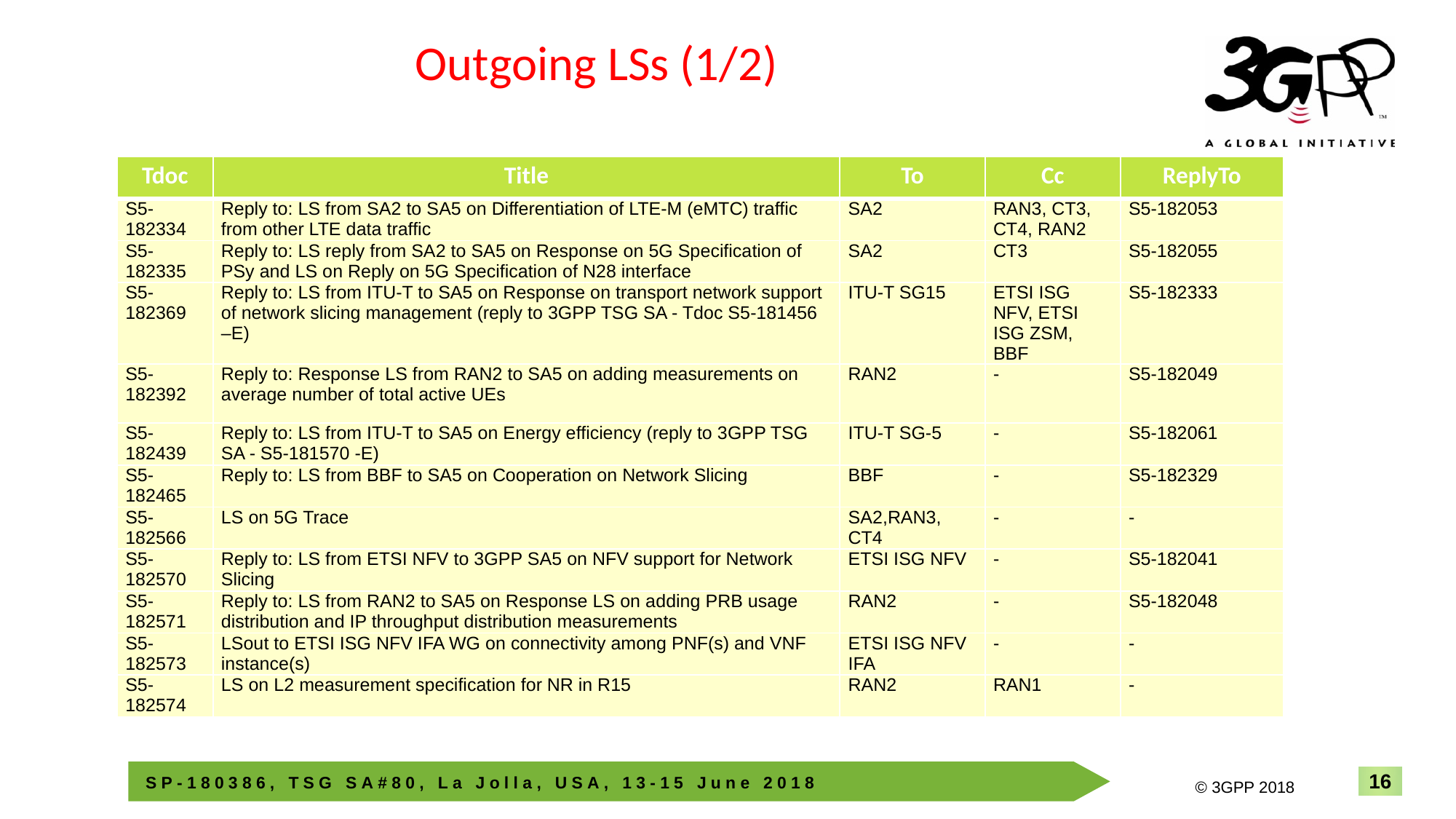

# Outgoing LSs (1/2)
| Tdoc | Title | To | Cc | ReplyTo |
| --- | --- | --- | --- | --- |
| S5-182334 | Reply to: LS from SA2 to SA5 on Differentiation of LTE-M (eMTC) traffic from other LTE data traffic | SA2 | RAN3, CT3, CT4, RAN2 | S5-182053 |
| S5-182335 | Reply to: LS reply from SA2 to SA5 on Response on 5G Specification of PSy and LS on Reply on 5G Specification of N28 interface | SA2 | CT3 | S5-182055 |
| S5-182369 | Reply to: LS from ITU-T to SA5 on Response on transport network support of network slicing management (reply to 3GPP TSG SA - Tdoc S5-181456 –E) | ITU-T SG15 | ETSI ISG NFV, ETSI ISG ZSM, BBF | S5-182333 |
| S5-182392 | Reply to: Response LS from RAN2 to SA5 on adding measurements on average number of total active UEs | RAN2 | - | S5-182049 |
| S5-182439 | Reply to: LS from ITU-T to SA5 on Energy efficiency (reply to 3GPP TSG SA - S5-181570 -E) | ITU-T SG-5 | - | S5-182061 |
| S5-182465 | Reply to: LS from BBF to SA5 on Cooperation on Network Slicing | BBF | - | S5-182329 |
| S5-182566 | LS on 5G Trace | SA2,RAN3, CT4 | - | - |
| S5-182570 | Reply to: LS from ETSI NFV to 3GPP SA5 on NFV support for Network Slicing | ETSI ISG NFV | - | S5-182041 |
| S5-182571 | Reply to: LS from RAN2 to SA5 on Response LS on adding PRB usage distribution and IP throughput distribution measurements | RAN2 | - | S5-182048 |
| S5-182573 | LSout to ETSI ISG NFV IFA WG on connectivity among PNF(s) and VNF instance(s) | ETSI ISG NFV IFA | - | - |
| S5-182574 | LS on L2 measurement specification for NR in R15 | RAN2 | RAN1 | - |